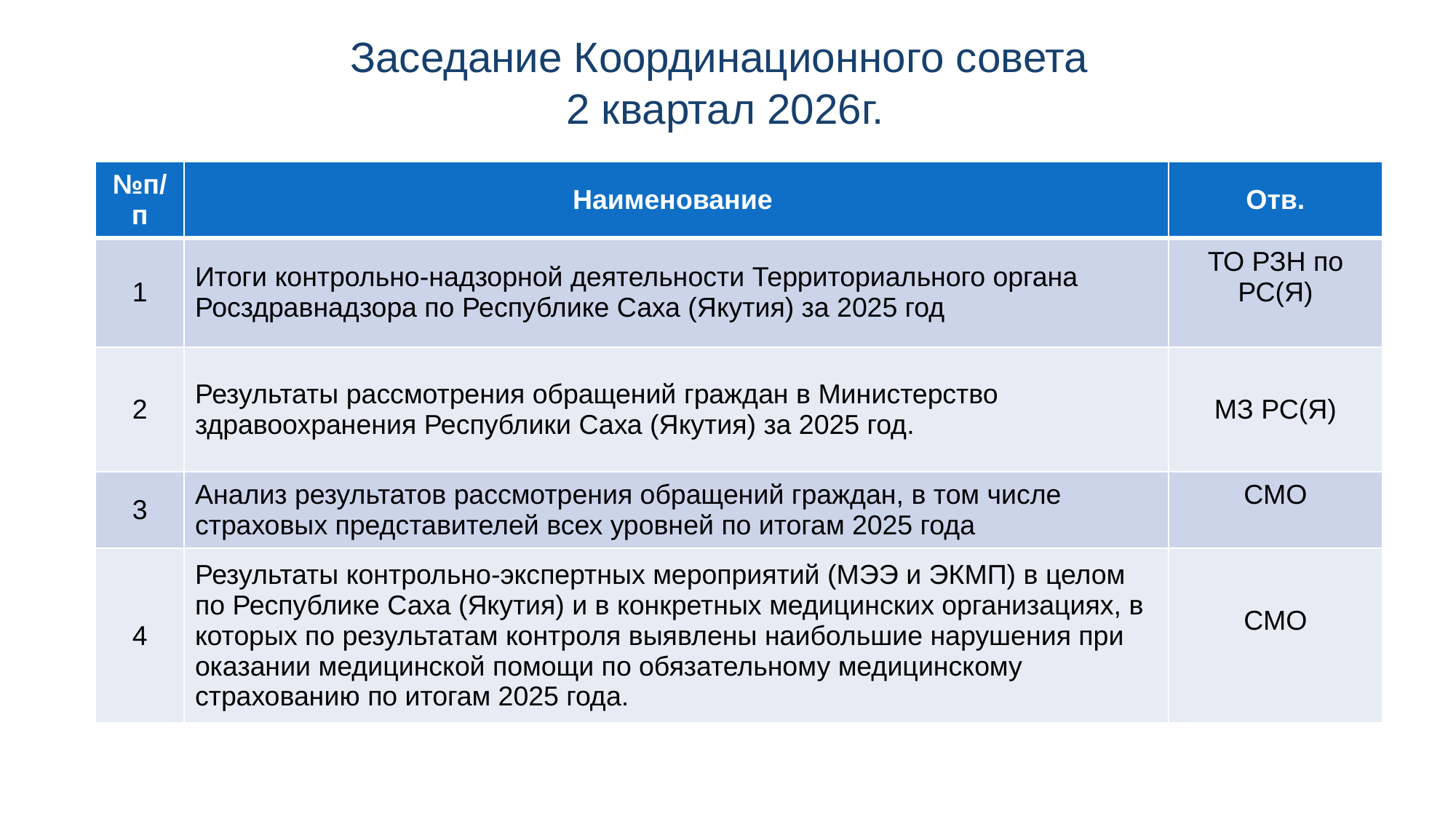

Заседание Координационного совета
2 квартал 2026г.

| №п/п | Наименование | Отв. |
| --- | --- | --- |
| 1 | Итоги контрольно-надзорной деятельности Территориального органа Росздравнадзора по Республике Саха (Якутия) за 2025 год | ТО РЗН по РС(Я) |
| 2 | Результаты рассмотрения обращений граждан в Министерство здравоохранения Республики Саха (Якутия) за 2025 год. | МЗ РС(Я) |
| 3 | Анализ результатов рассмотрения обращений граждан, в том числе страховых представителей всех уровней по итогам 2025 года | СМО |
| 4 | Результаты контрольно-экспертных мероприятий (МЭЭ и ЭКМП) в целом по Республике Саха (Якутия) и в конкретных медицинских организациях, в которых по результатам контроля выявлены наибольшие нарушения при оказании медицинской помощи по обязательному медицинскому страхованию по итогам 2025 года. | СМО |